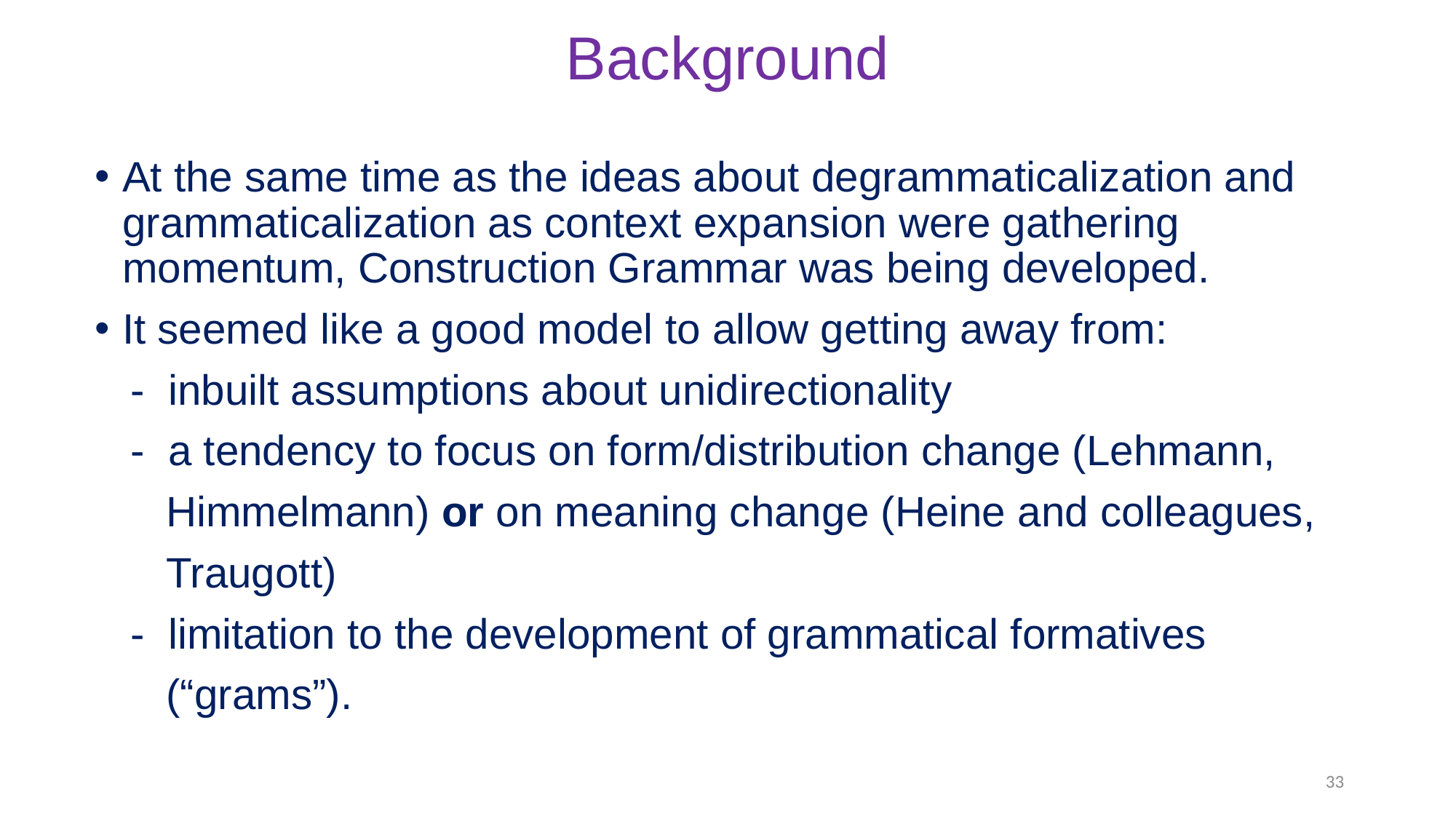

# Background
At the same time as the ideas about degrammaticalization and grammaticalization as context expansion were gathering momentum, Construction Grammar was being developed.
It seemed like a good model to allow getting away from:
   -  inbuilt assumptions about unidirectionality
   -  a tendency to focus on form/distribution change (Lehmann,
      Himmelmann) or on meaning change (Heine and colleagues,
      Traugott)
   -  limitation to the development of grammatical formatives
      (“grams”).

33